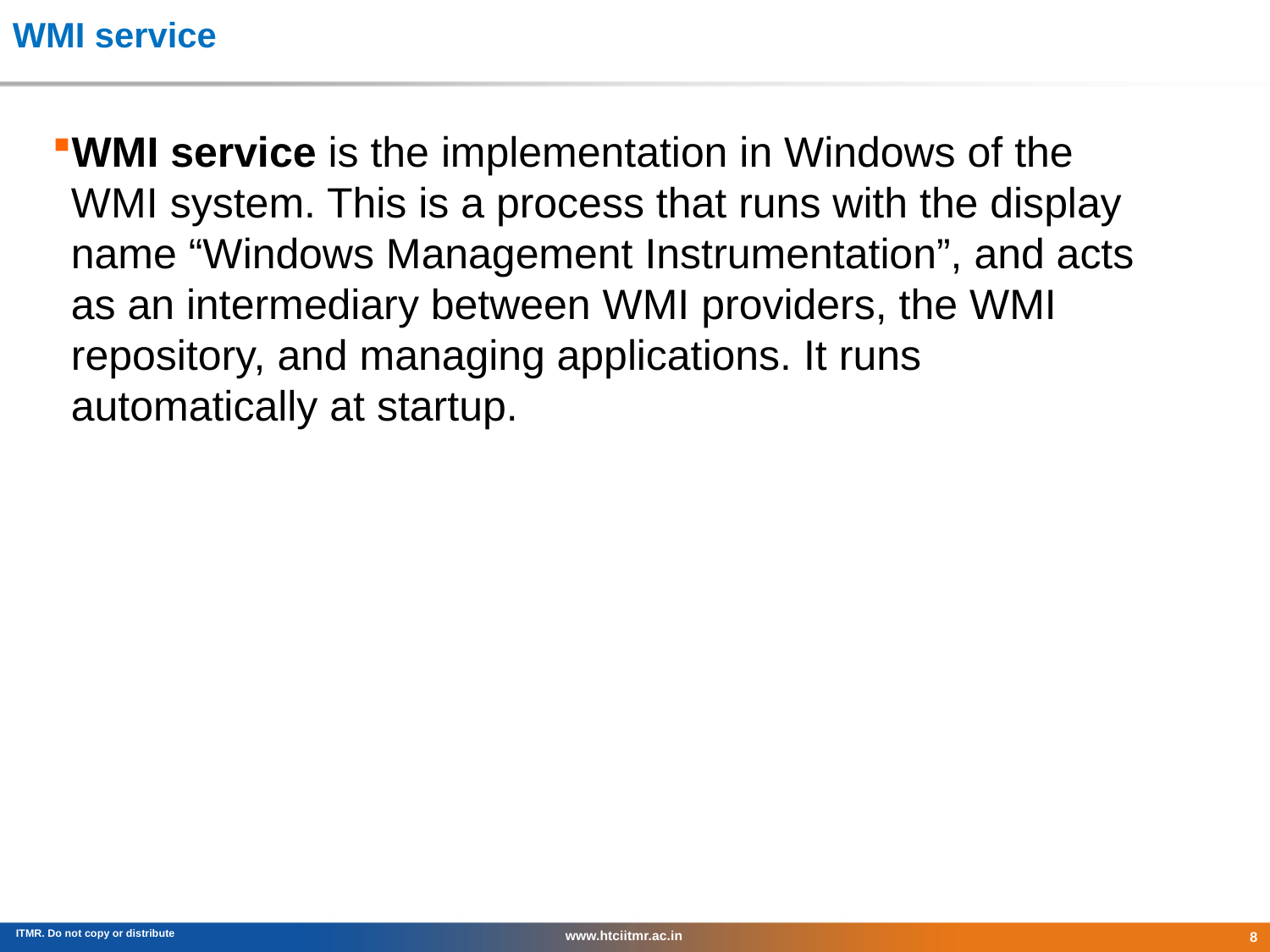

# WMI service
WMI service is the implementation in Windows of the WMI system. This is a process that runs with the display name “Windows Management Instrumentation”, and acts as an intermediary between WMI providers, the WMI repository, and managing applications. It runs automatically at startup.